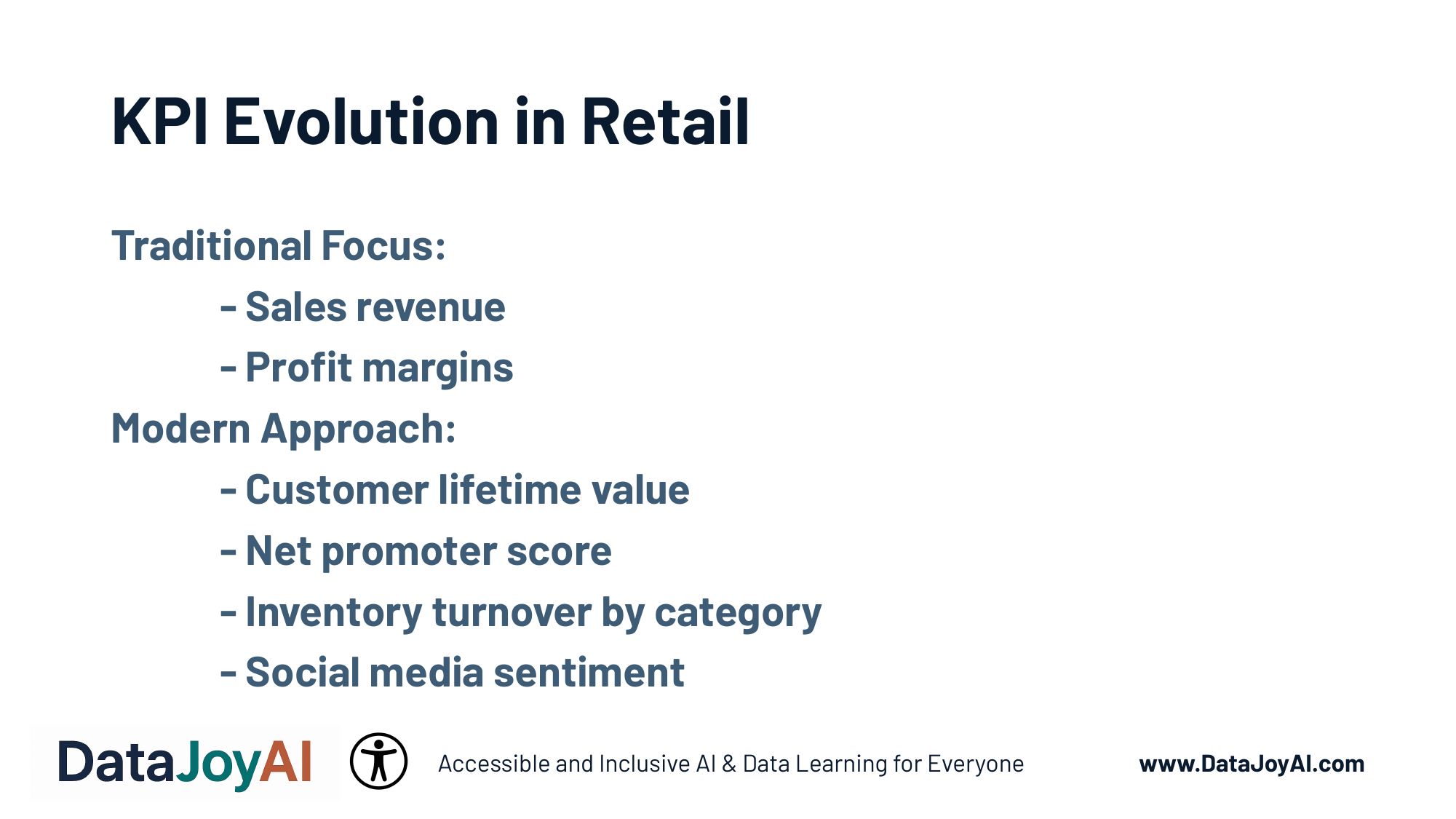

# KPI Evolution in Retail
Traditional Focus:
	- Sales revenue
	- Profit margins
Modern Approach:
	- Customer lifetime value
	- Net promoter score
	- Inventory turnover by category
	- Social media sentiment